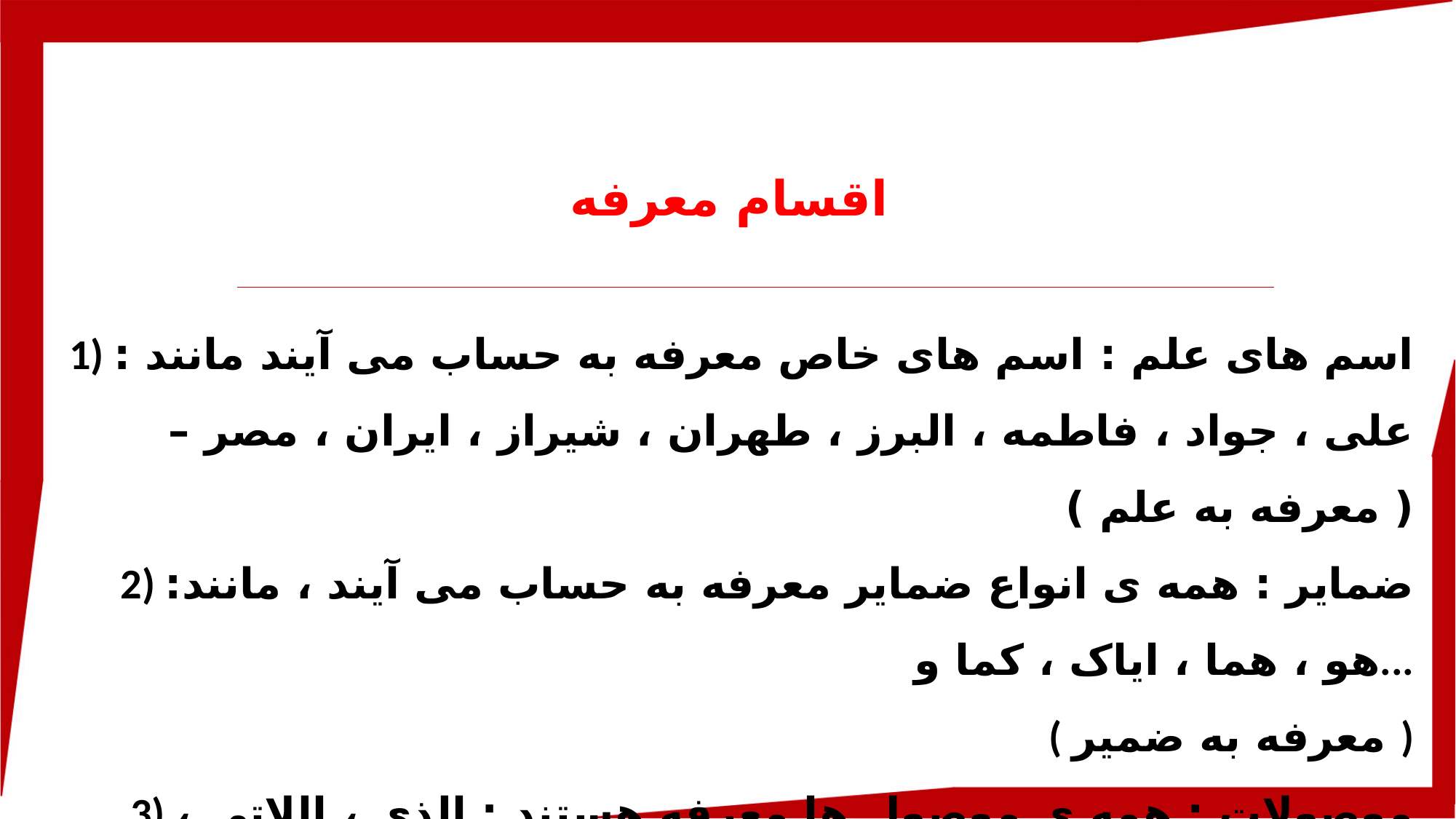

اقسام معرفه

1) اسم های علم : اسم های خاص معرفه به حساب می آیند مانند : علی ، جواد ، فاطمه ، البرز ، طهران ، شیراز ، ایران ، مصر – ( معرفه به علم )
2) ضمایر : همه ی انواع ضمایر معرفه به حساب می آیند ، مانند: هو ، هما ، ایاک ، کما و...
 ( معرفه به ضمیر )
3) موصولات : همه ی موصول ها معرفه هستند : الذی ، اللاتی ، من و ... ( معرفه به موصول )
4) اسم های اشاره : نیز معرفه به حساب می آیند . هذا ، هناک ، هولاء ( معرفه به اشاره )